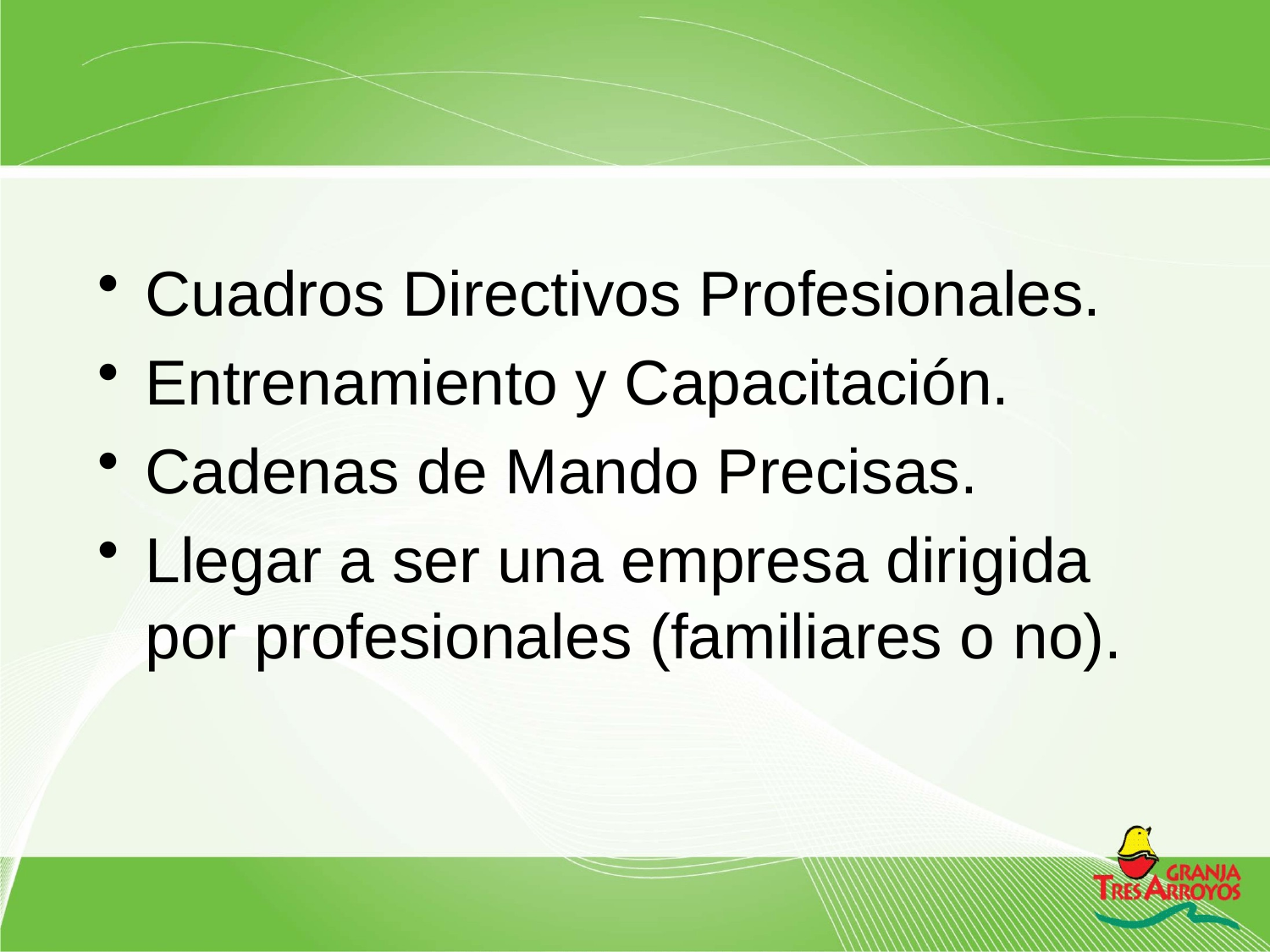

Cuadros Directivos Profesionales.
Entrenamiento y Capacitación.
Cadenas de Mando Precisas.
Llegar a ser una empresa dirigida por profesionales (familiares o no).